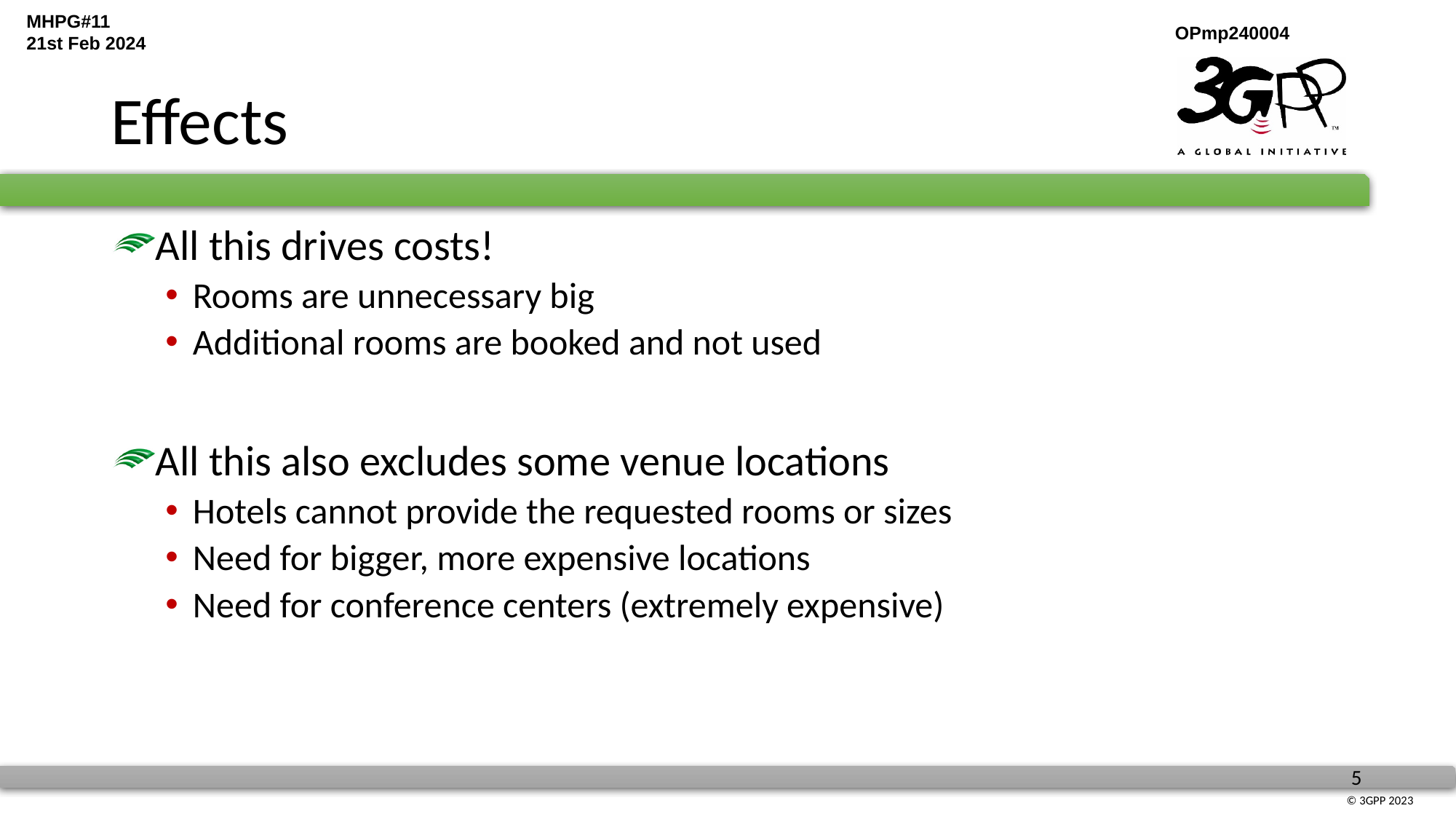

# Effects
All this drives costs!
Rooms are unnecessary big
Additional rooms are booked and not used

All this also excludes some venue locations
Hotels cannot provide the requested rooms or sizes
Need for bigger, more expensive locations
Need for conference centers (extremely expensive)